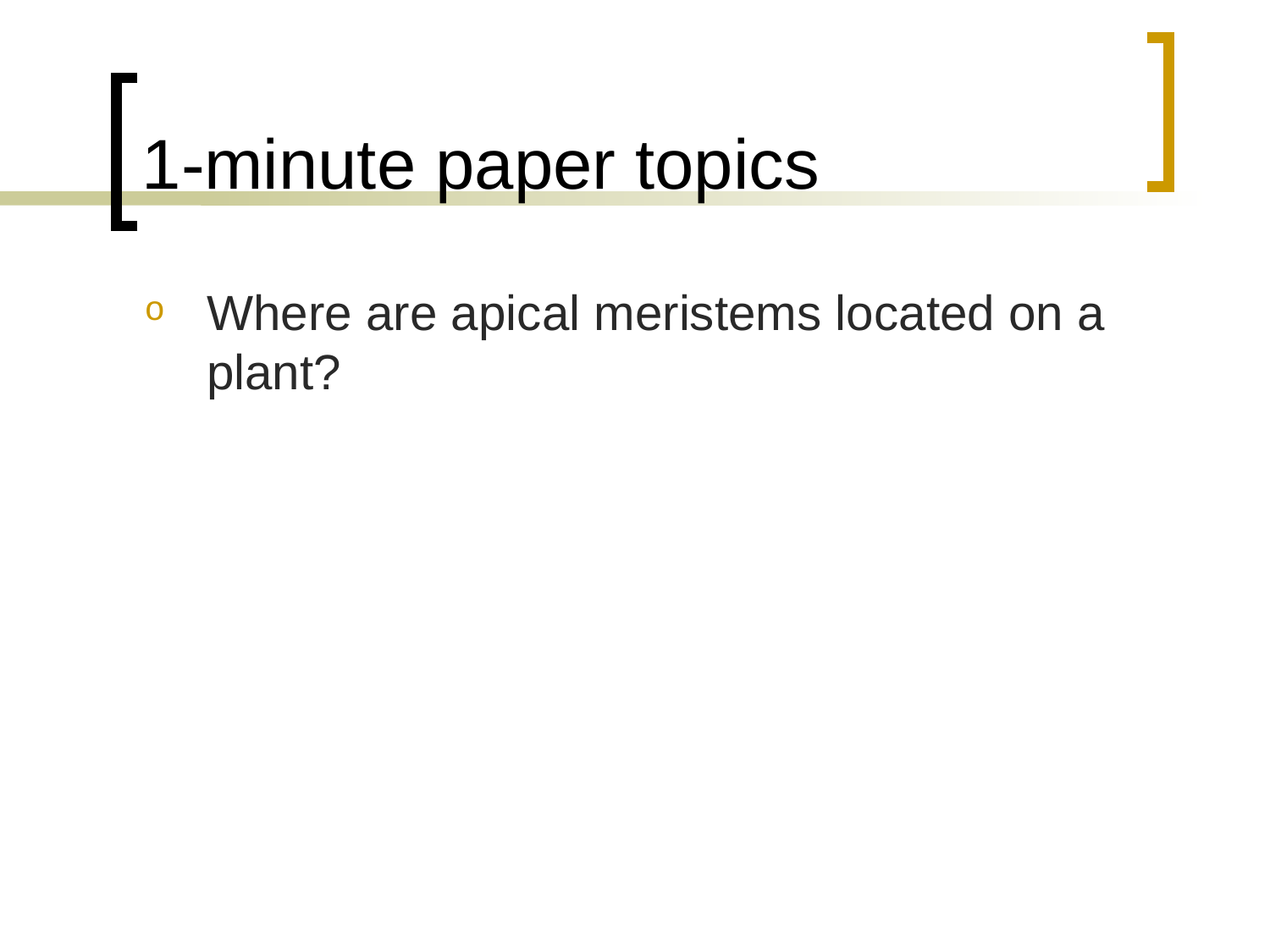

# 1-minute paper topics
Where are apical meristems located on a plant?